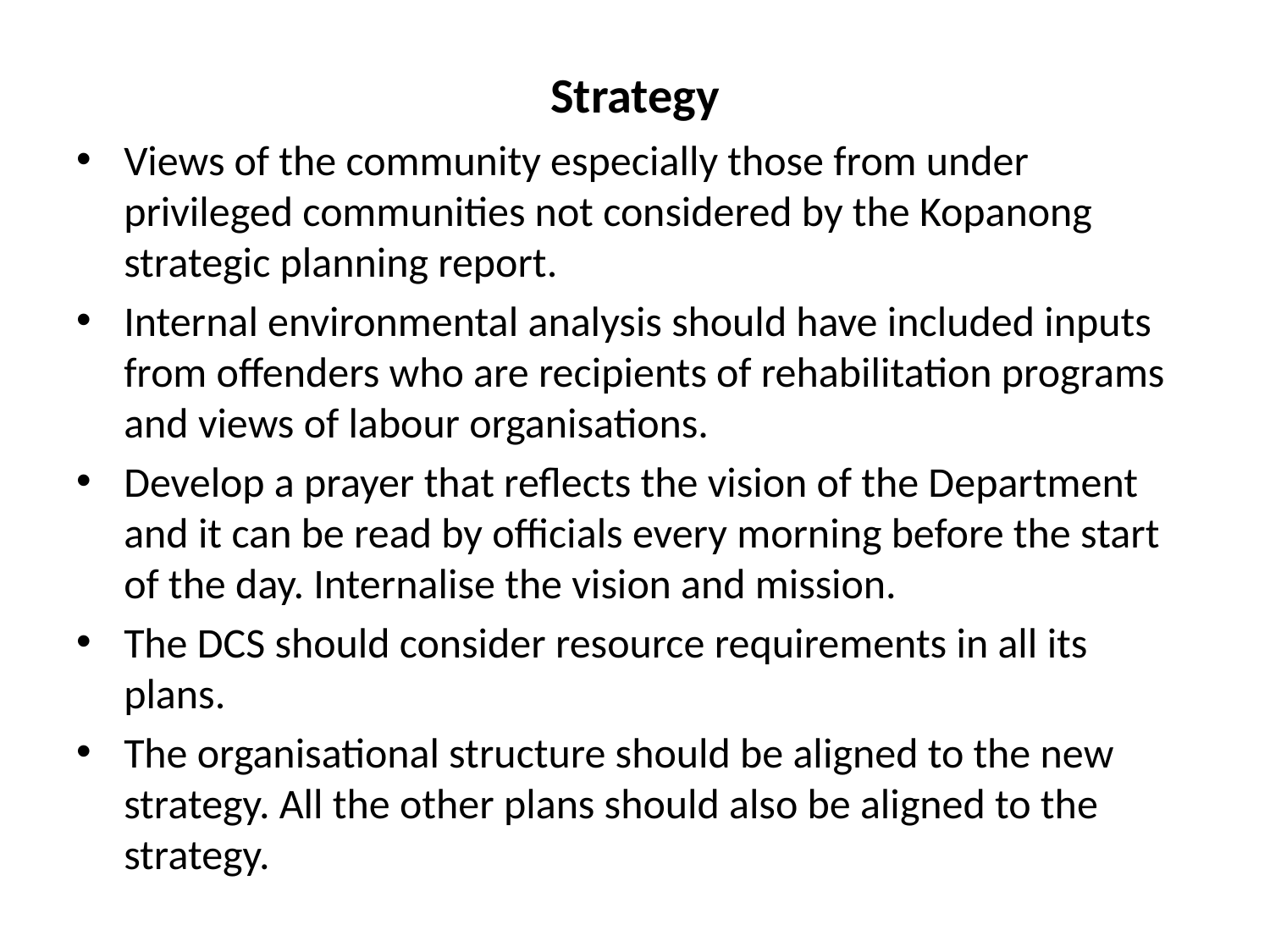

# Strategy
Views of the community especially those from under privileged communities not considered by the Kopanong strategic planning report.
Internal environmental analysis should have included inputs from offenders who are recipients of rehabilitation programs and views of labour organisations.
Develop a prayer that reflects the vision of the Department and it can be read by officials every morning before the start of the day. Internalise the vision and mission.
The DCS should consider resource requirements in all its plans.
The organisational structure should be aligned to the new strategy. All the other plans should also be aligned to the strategy.